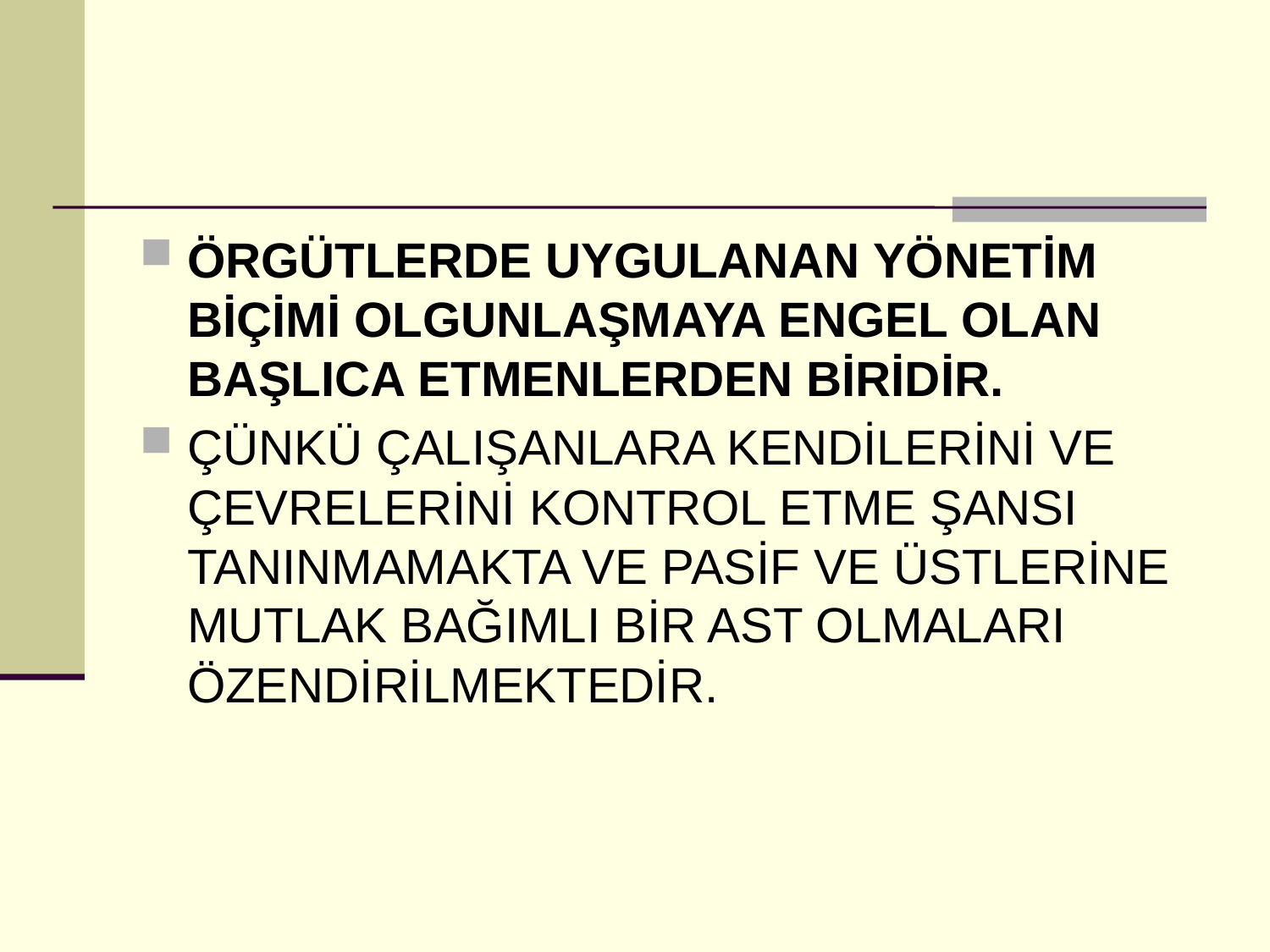

#
ÖRGÜTLERDE UYGULANAN YÖNETİM BİÇİMİ OLGUNLAŞMAYA ENGEL OLAN BAŞLICA ETMENLERDEN BİRİDİR.
ÇÜNKÜ ÇALIŞANLARA KENDİLERİNİ VE ÇEVRELERİNİ KONTROL ETME ŞANSI TANINMAMAKTA VE PASİF VE ÜSTLERİNE MUTLAK BAĞIMLI BİR AST OLMALARI ÖZENDİRİLMEKTEDİR.